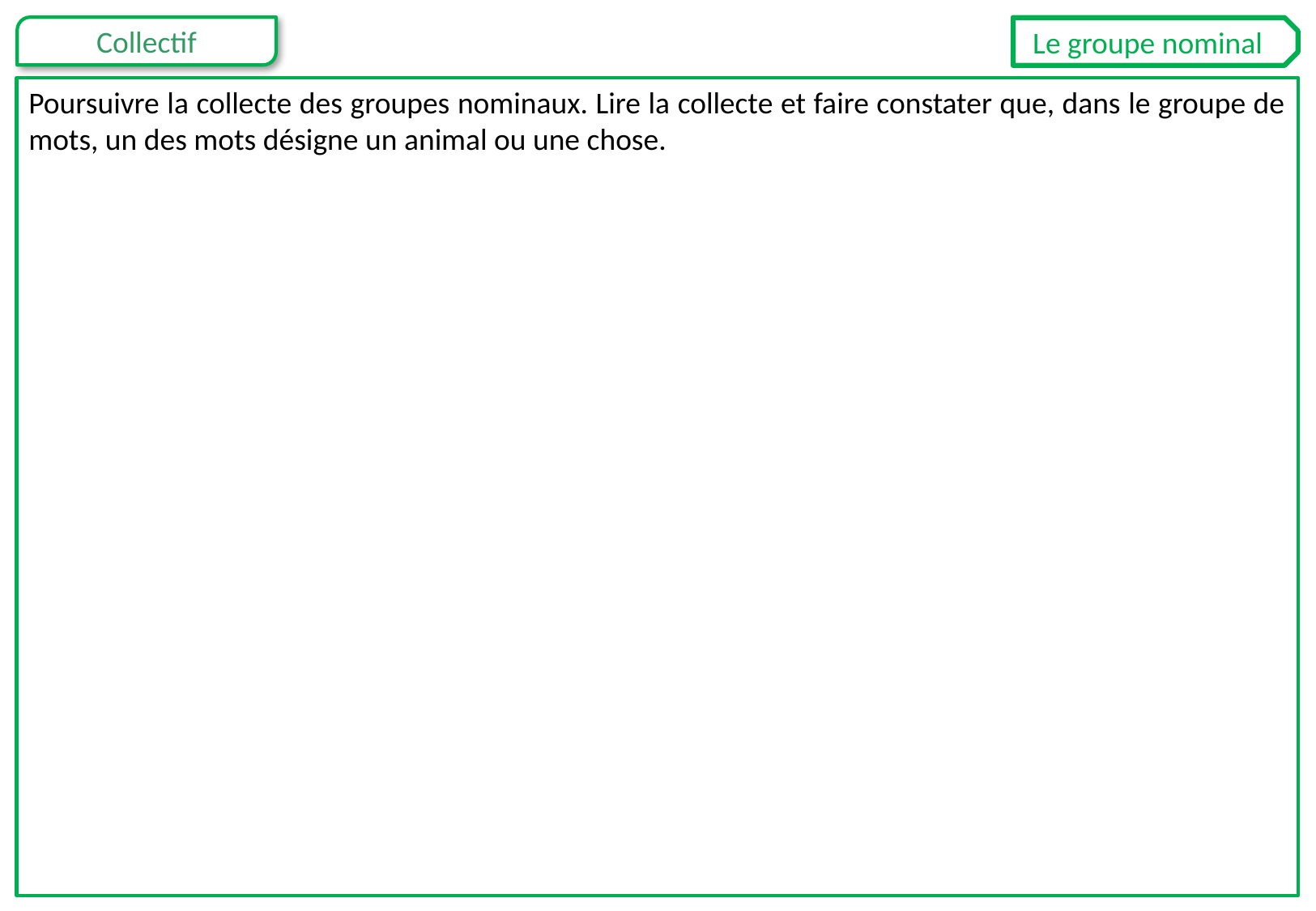

Le groupe nominal
Poursuivre la collecte des groupes nominaux. Lire la collecte et faire constater que, dans le groupe de mots, un des mots désigne un animal ou une chose.